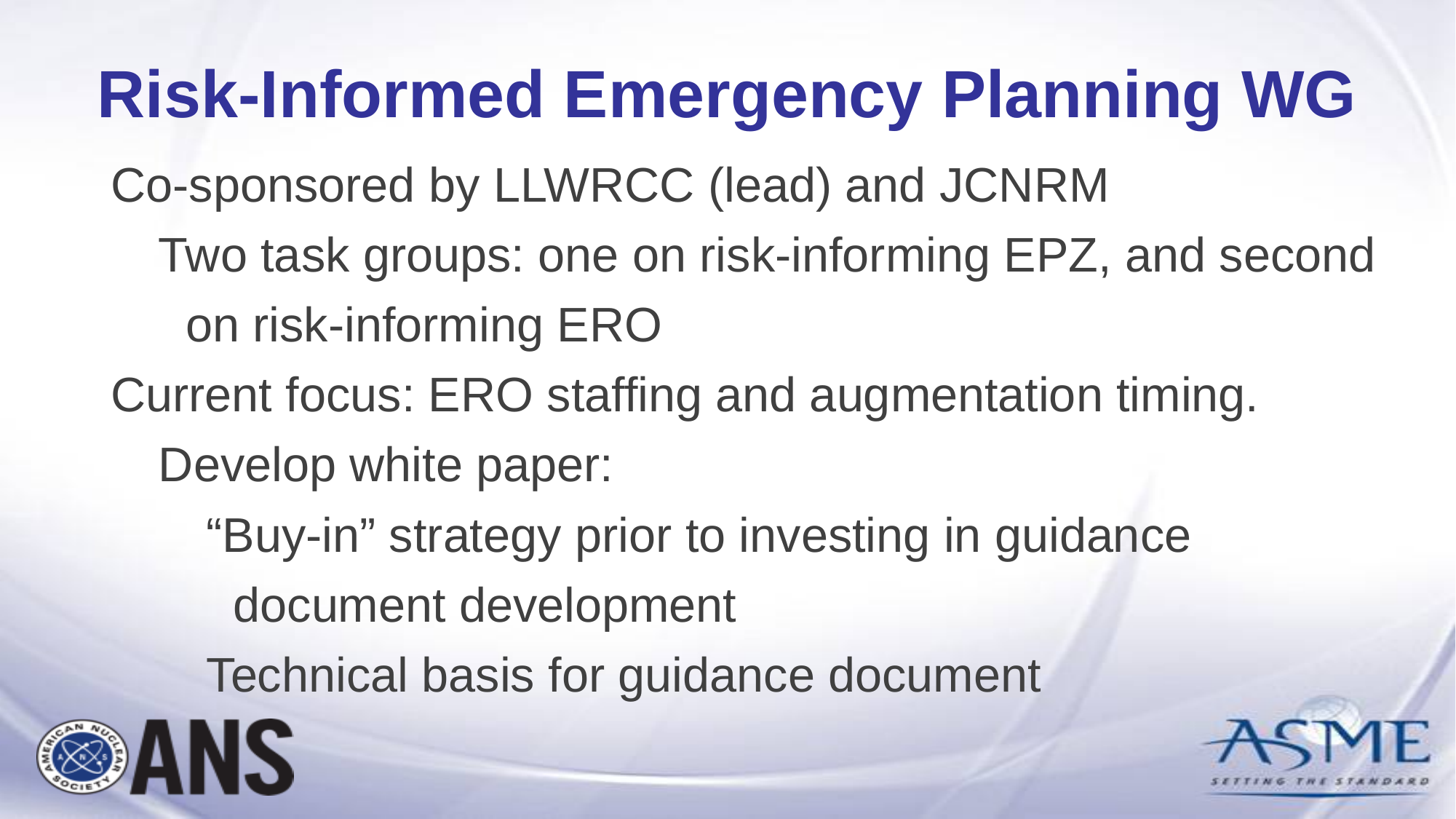

Risk-Informed Emergency Planning WG
Co-sponsored by LLWRCC (lead) and JCNRM
Two task groups: one on risk-informing EPZ, and second on risk-informing ERO
Current focus: ERO staffing and augmentation timing.
Develop white paper:
“Buy-in” strategy prior to investing in guidance document development
Technical basis for guidance document